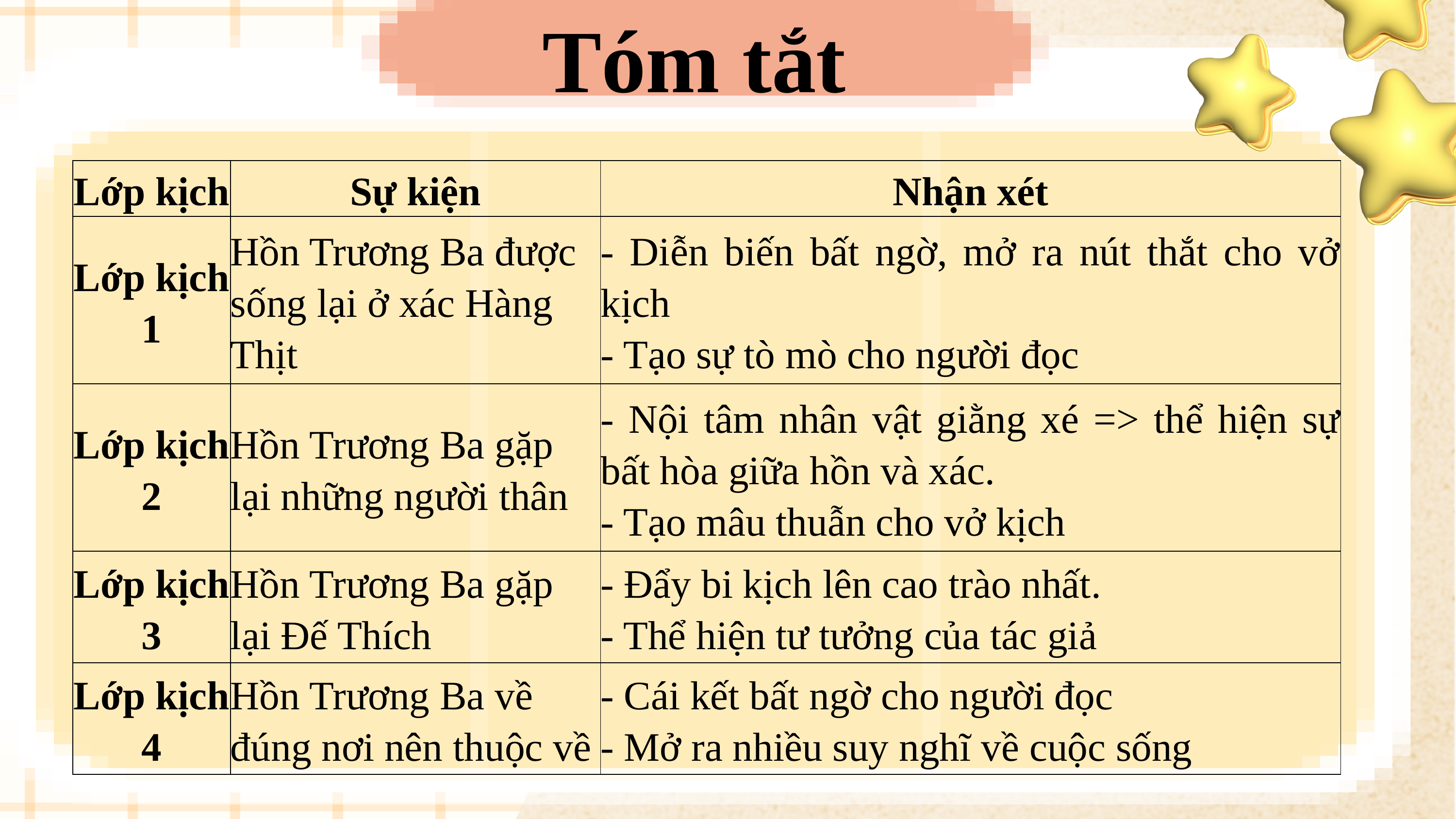

Tóm tắt
| Lớp kịch | Sự kiện | Nhận xét |
| --- | --- | --- |
| Lớp kịch 1 | Hồn Trương Ba được sống lại ở xác Hàng Thịt | - Diễn biến bất ngờ, mở ra nút thắt cho vở kịch - Tạo sự tò mò cho người đọc |
| Lớp kịch 2 | Hồn Trương Ba gặp lại những người thân | - Nội tâm nhân vật giằng xé => thể hiện sự bất hòa giữa hồn và xác. - Tạo mâu thuẫn cho vở kịch |
| Lớp kịch 3 | Hồn Trương Ba gặp lại Đế Thích | - Đẩy bi kịch lên cao trào nhất. - Thể hiện tư tưởng của tác giả |
| Lớp kịch 4 | Hồn Trương Ba về đúng nơi nên thuộc về | - Cái kết bất ngờ cho người đọc - Mở ra nhiều suy nghĩ về cuộc sống |